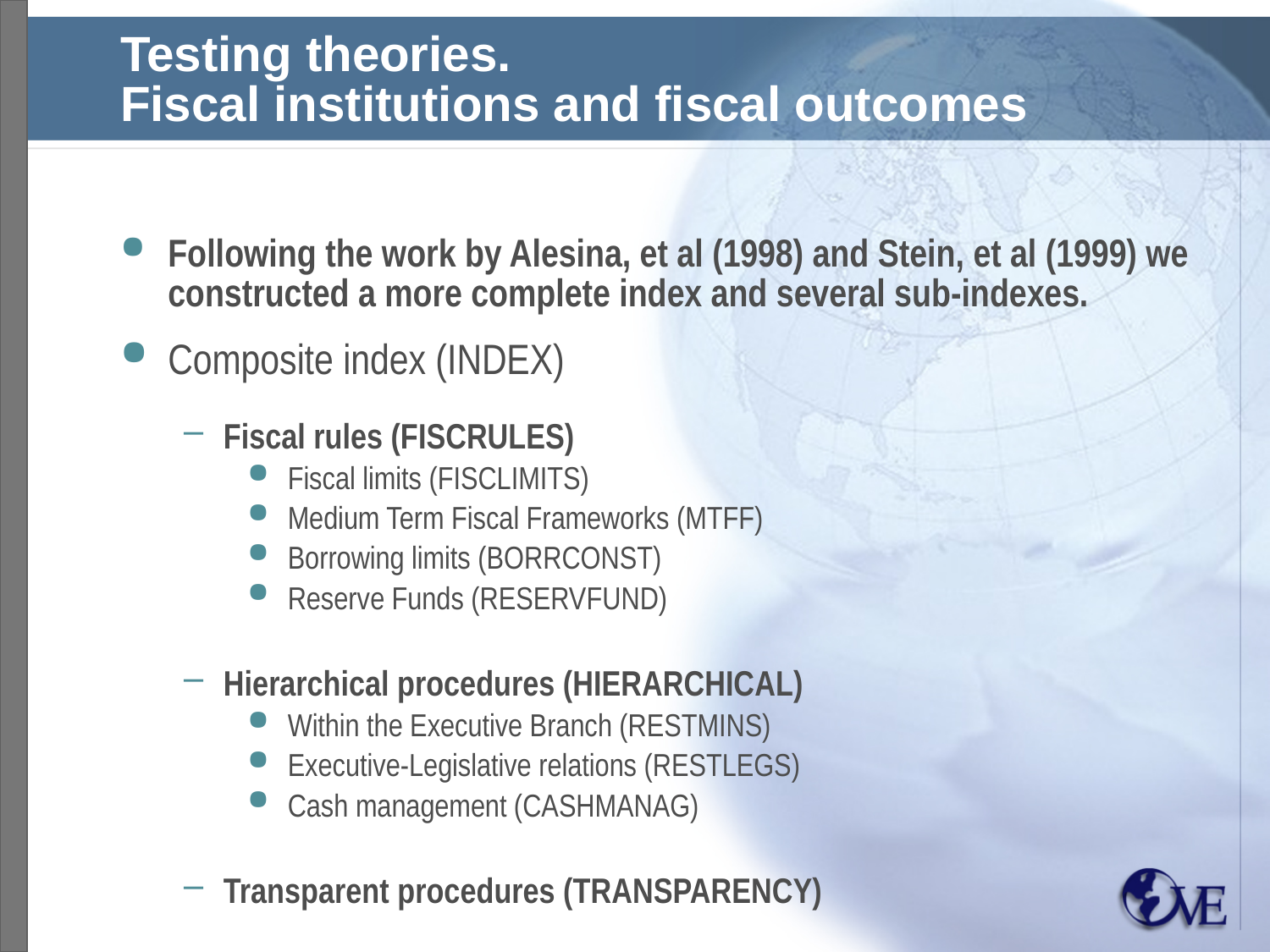

# Testing theories. Fiscal institutions and fiscal outcomes
Following the work by Alesina, et al (1998) and Stein, et al (1999) we constructed a more complete index and several sub-indexes.
Composite index (INDEX)

Fiscal rules (FISCRULES)
Fiscal limits (FISCLIMITS)
Medium Term Fiscal Frameworks (MTFF)
Borrowing limits (BORRCONST)
Reserve Funds (RESERVFUND)

Hierarchical procedures (HIERARCHICAL)
Within the Executive Branch (RESTMINS)
Executive-Legislative relations (RESTLEGS)
Cash management (CASHMANAG)

Transparent procedures (TRANSPARENCY)